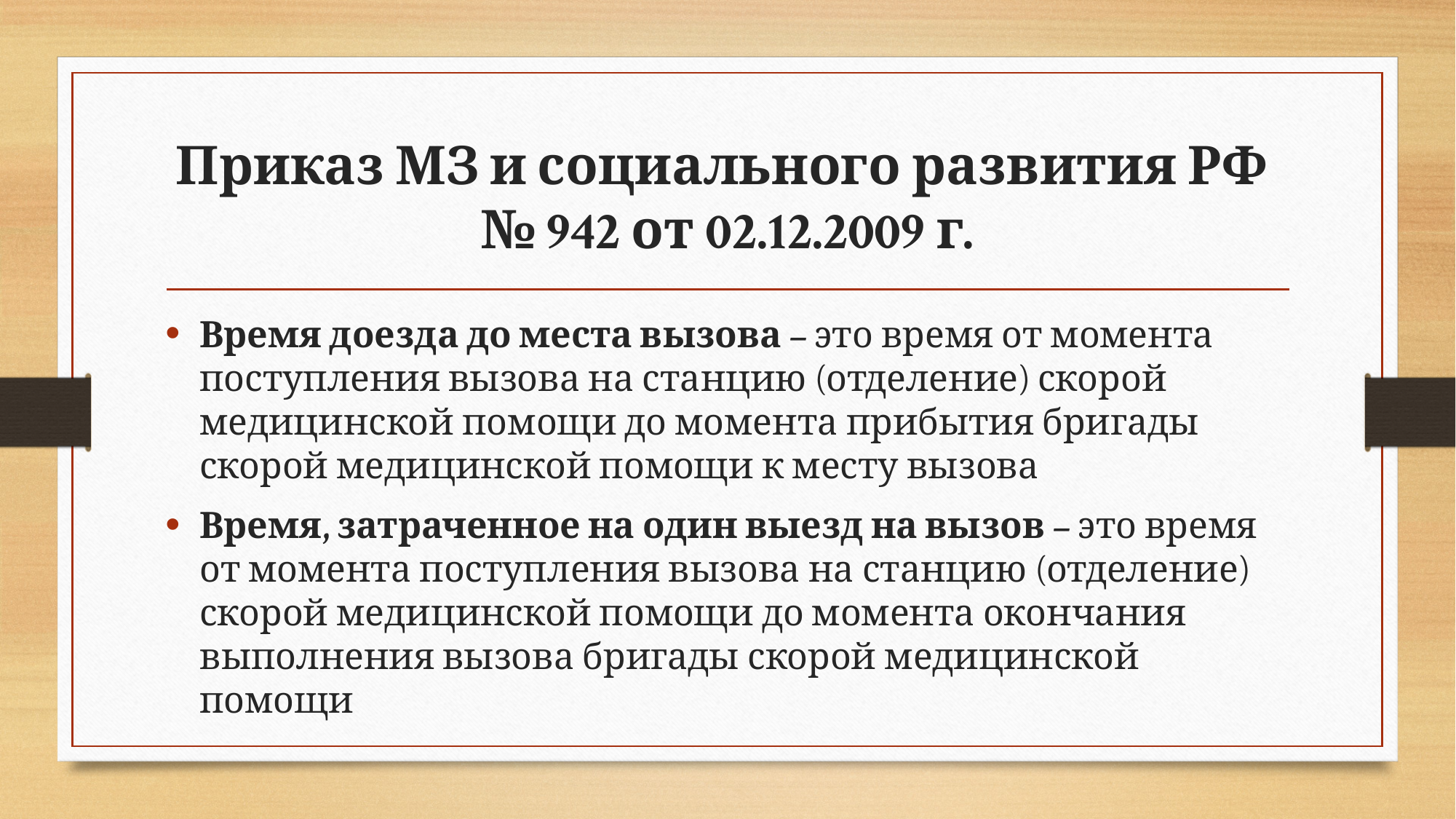

# Приказ МЗ и социального развития РФ № 942 от 02.12.2009 г.
Время доезда до места вызова – это время от момента поступления вызова на станцию (отделение) скорой медицинской помощи до момента прибытия бригады скорой медицинской помощи к месту вызова
Время, затраченное на один выезд на вызов – это время от момента поступления вызова на станцию (отделение) скорой медицинской помощи до момента окончания выполнения вызова бригады скорой медицинской помощи